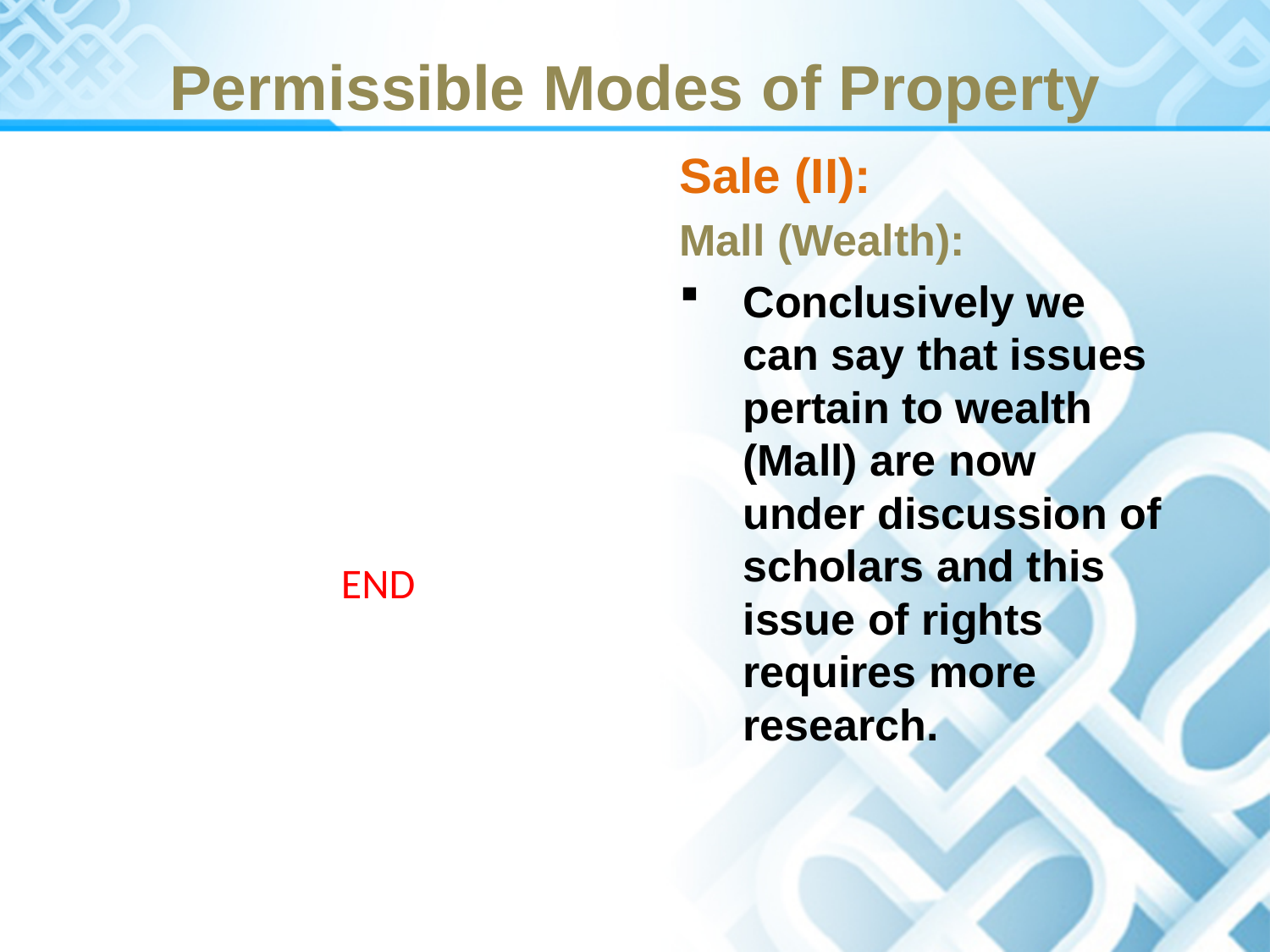

Permissible Modes of Property
Sale (II):
Mall (Wealth):
Conclusively we can say that issues pertain to wealth (Mall) are now under discussion of scholars and this issue of rights requires more research.
END